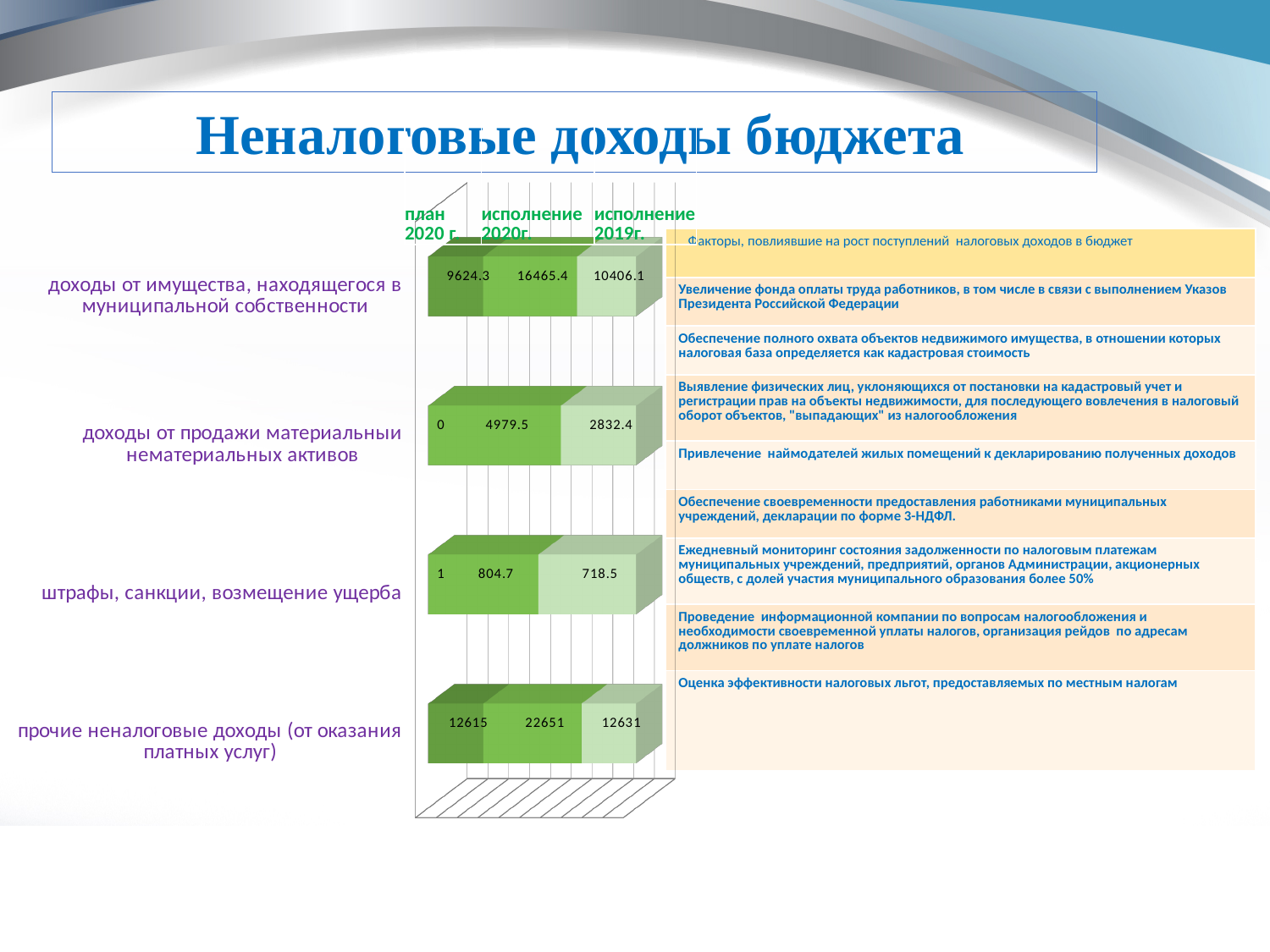

Неналоговые доходы бюджета
| план 2020 г. | исполнение 2020г. | исполнение 2019г. |
| --- | --- | --- |

[unsupported chart]

| Факторы, повлиявшие на рост поступлений налоговых доходов в бюджет |
| --- |
| Увеличение фонда оплаты труда работников, в том числе в связи с выполнением Указов Президента Российской Федерации |
| Обеспечение полного охвата объектов недвижимого имущества, в отношении которых налоговая база определяется как кадастровая стоимость |
| Выявление физических лиц, уклоняющихся от постановки на кадастровый учет и регистрации прав на объекты недвижимости, для последующего вовлечения в налоговый оборот объектов, "выпадающих" из налогообложения |
| Привлечение наймодателей жилых помещений к декларированию полученных доходов |
| Обеспечение своевременности предоставления работниками муниципальных учреждений, декларации по форме 3-НДФЛ. |
| Ежедневный мониторинг состояния задолженности по налоговым платежам муниципальных учреждений, предприятий, органов Администрации, акционерных обществ, с долей участия муниципального образования более 50% |
| Проведение информационной компании по вопросам налогообложения и необходимости своевременной уплаты налогов, организация рейдов по адресам должников по уплате налогов |
| Оценка эффективности налоговых льгот, предоставляемых по местным налогам |